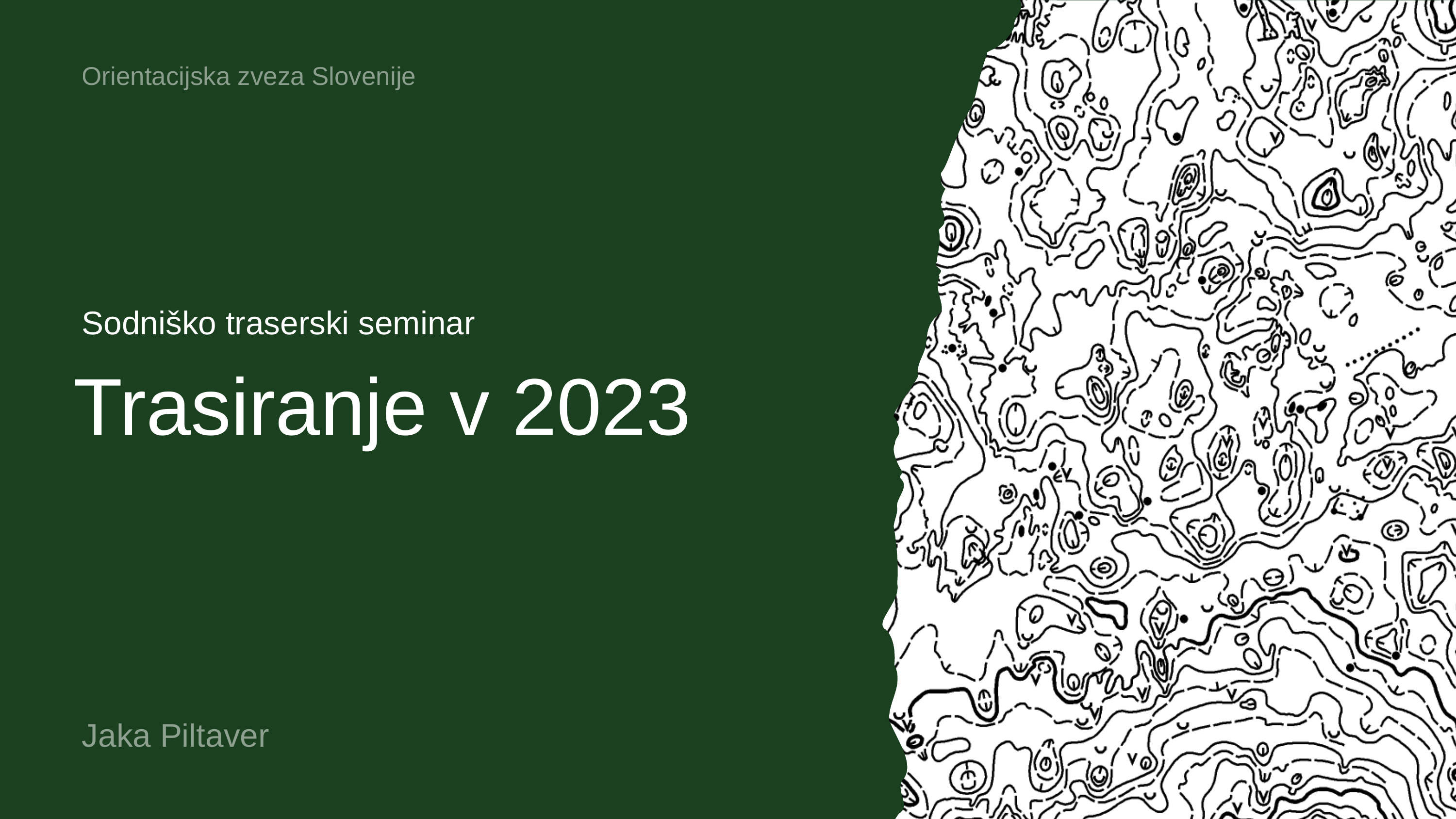

Orientacijska zveza Slovenije
Sodniško traserski seminar
Trasiranje v 2023
Jaka Piltaver